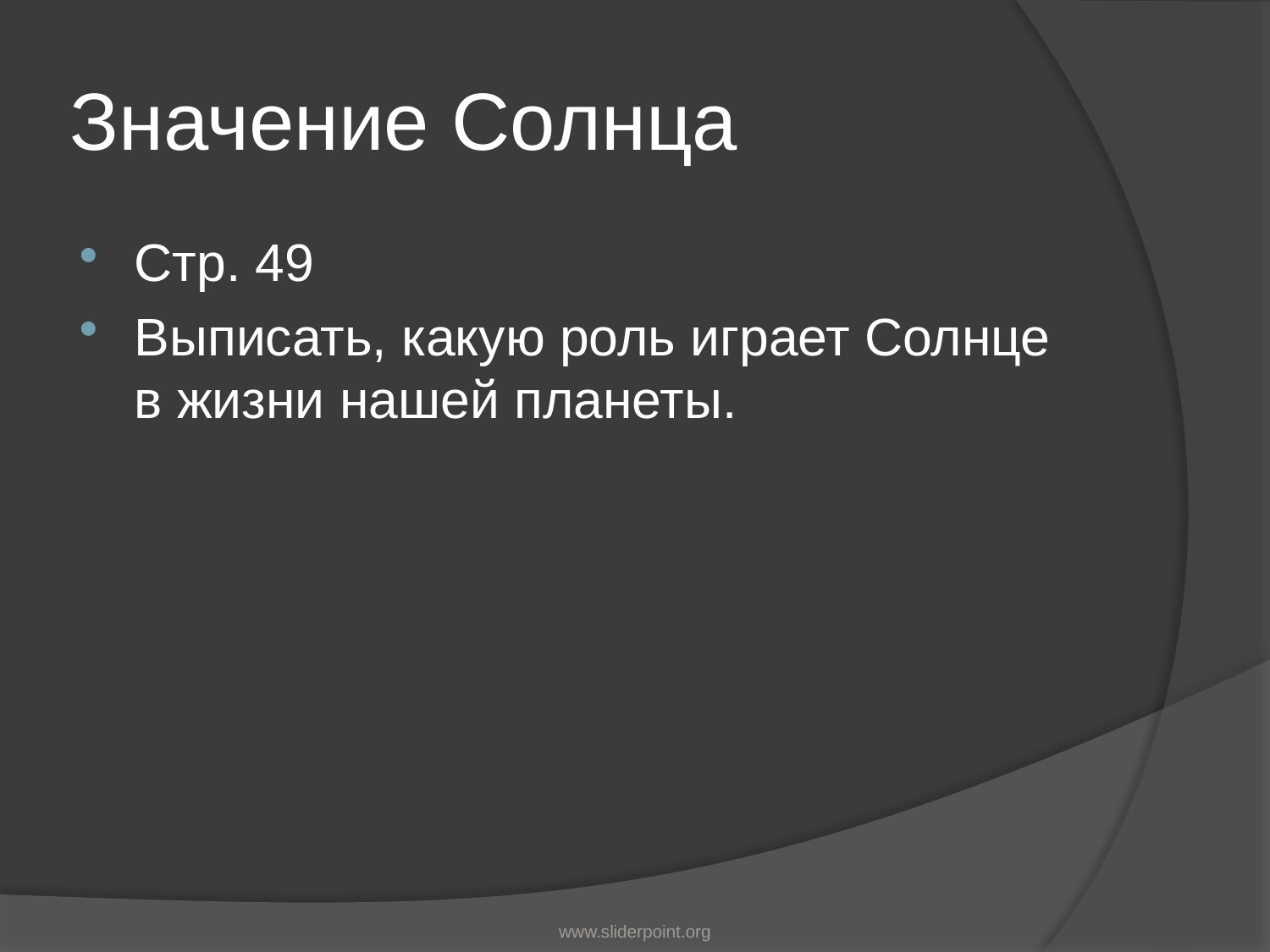

# Значение Солнца
Стр. 49
Выписать, какую роль играет Солнце в жизни нашей планеты.
www.sliderpoint.org